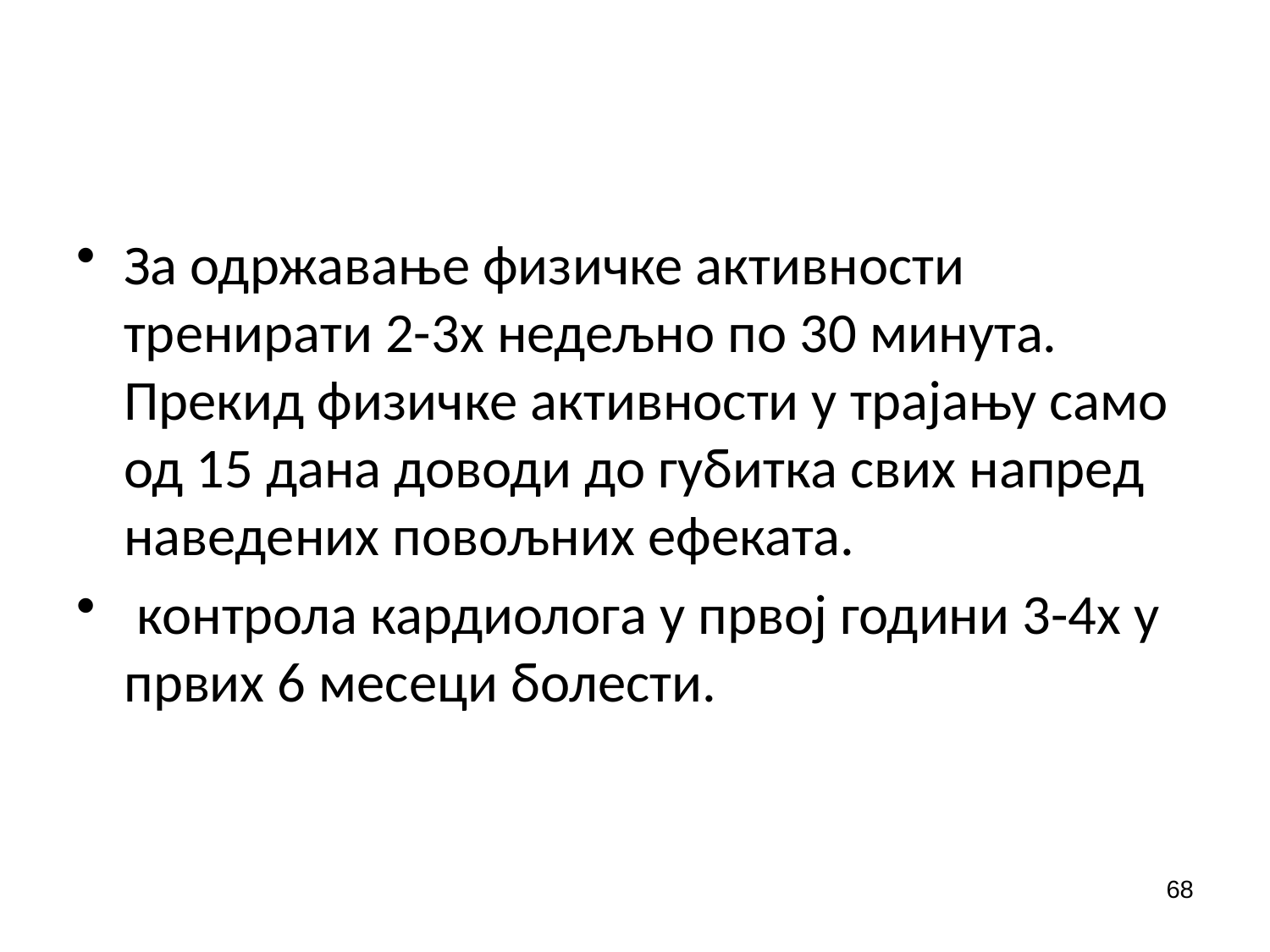

#
За одржавање физичке активности тренирати 2-3x недељно по 30 минута. Прекид физичке активности у трајању само од 15 дана доводи до губитка свих напред наведених повољних ефеката.
 контрола кардиолога у првој години 3-4x у првих 6 месеци болести.
68